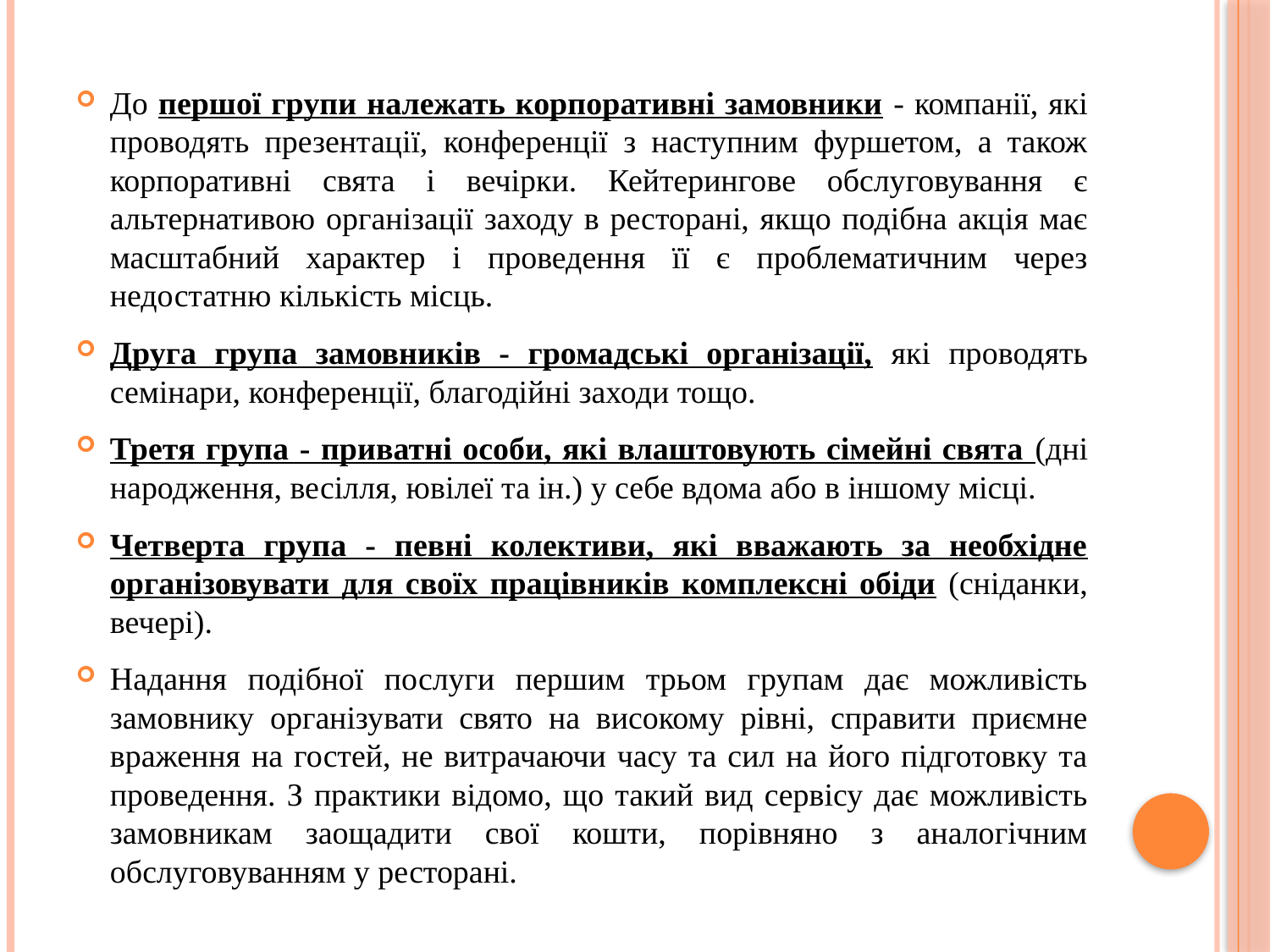

До першої групи належать корпоративні замовники - компанії, які проводять презентації, конференції з наступним фуршетом, а також корпоративні свята і вечірки. Кейтерингове обслуговування є альтернативою організації заходу в ресторані, якщо подібна акція має масштабний характер і проведення її є проблематичним через недостатню кількість місць.
Друга група замовників - громадські організації, які проводять семінари, конференції, благодійні заходи тощо.
Третя група - приватні особи, які влаштовують сімейні свята (дні народження, весілля, ювілеї та ін.) у себе вдома або в іншому місці.
Четверта група - певні колективи, які вважають за необхідне організовувати для своїх працівників комплексні обіди (сніданки, вечері).
Надання подібної послуги першим трьом групам дає можливість замовнику організувати свято на високому рівні, справити приємне враження на гостей, не витрачаючи часу та сил на його підготовку та проведення. З практики відомо, що такий вид сервісу дає можливість замовникам заощадити свої кошти, порівняно з аналогічним обслуговуванням у ресторані.